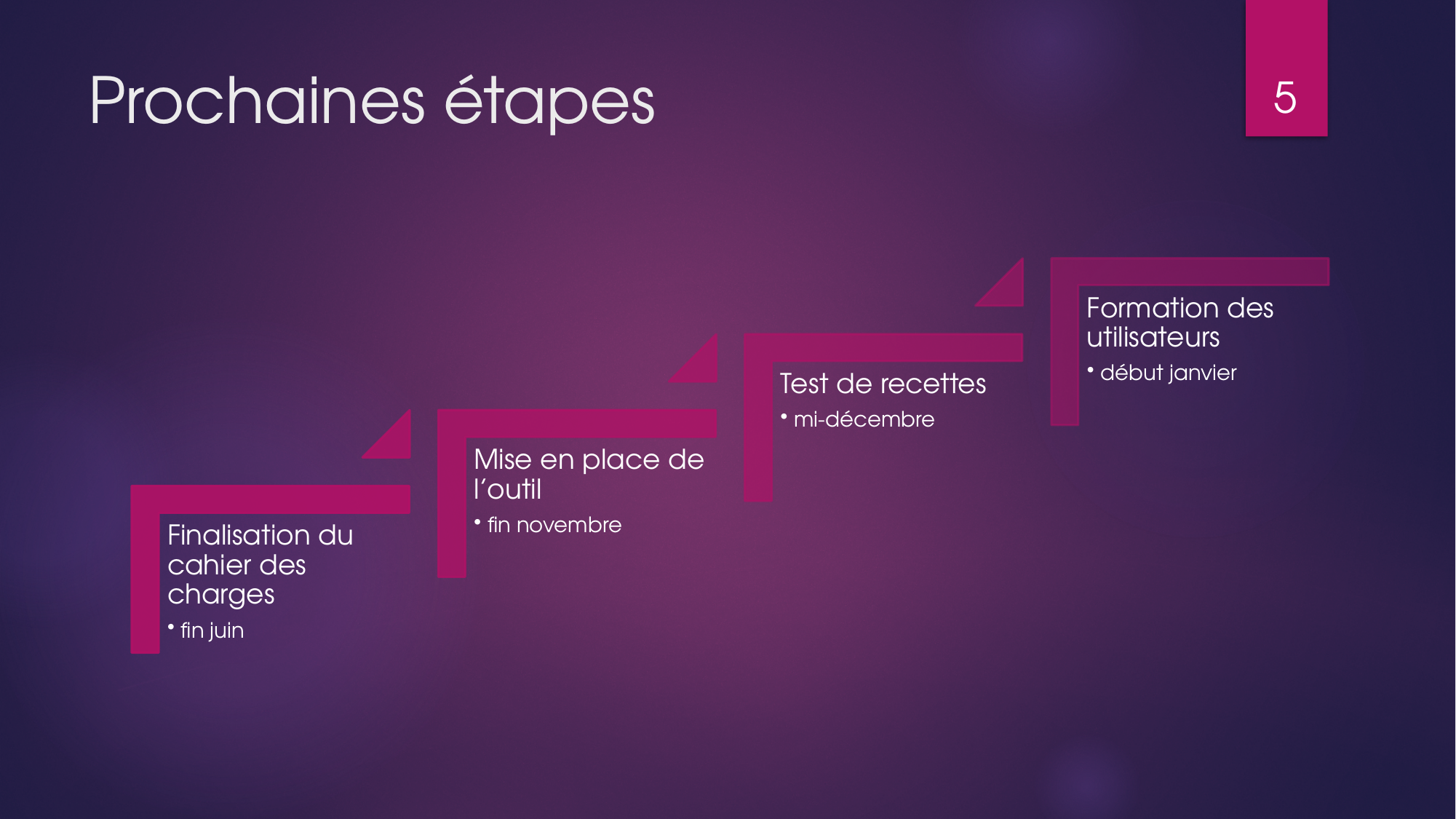

5
# Prochaines étapes
Finalisation du cahier des charges
fin juin
Mise en place de l’outil
fin novembre
Test de recettes
mi-décembre
Formation des utilisateurs
début janvier